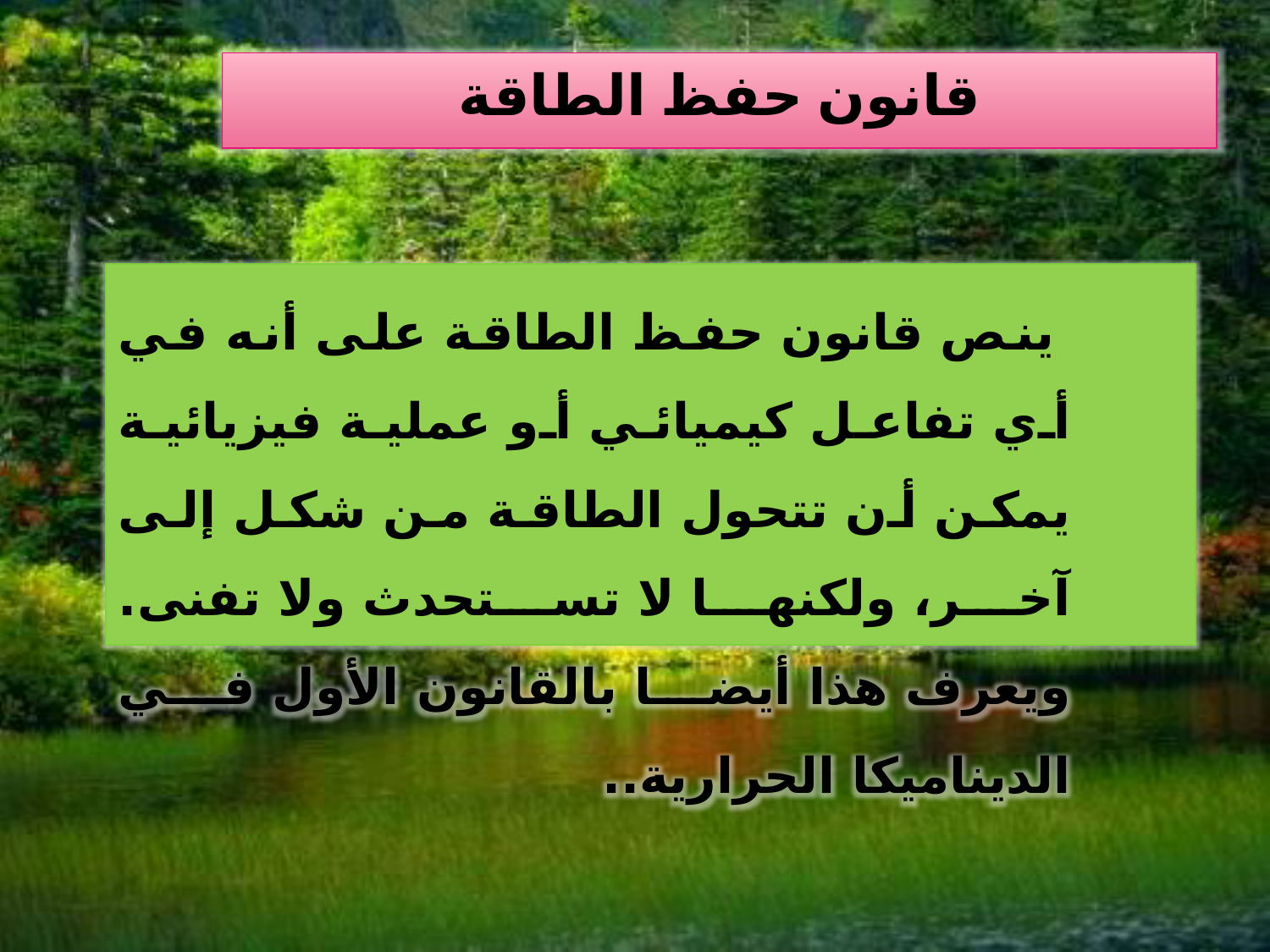

قانون حفظ الطاقة
       ينص قانون حفظ الطاقة على أنه في أي تفاعل كيميائي أو عملية فيزيائية يمكن أن تتحول الطاقة من شكل إلى آخر، ولكنها لا تستحدث ولا تفنى. ويعرف هذا أيضا بالقانون الأول في الديناميكا الحرارية..